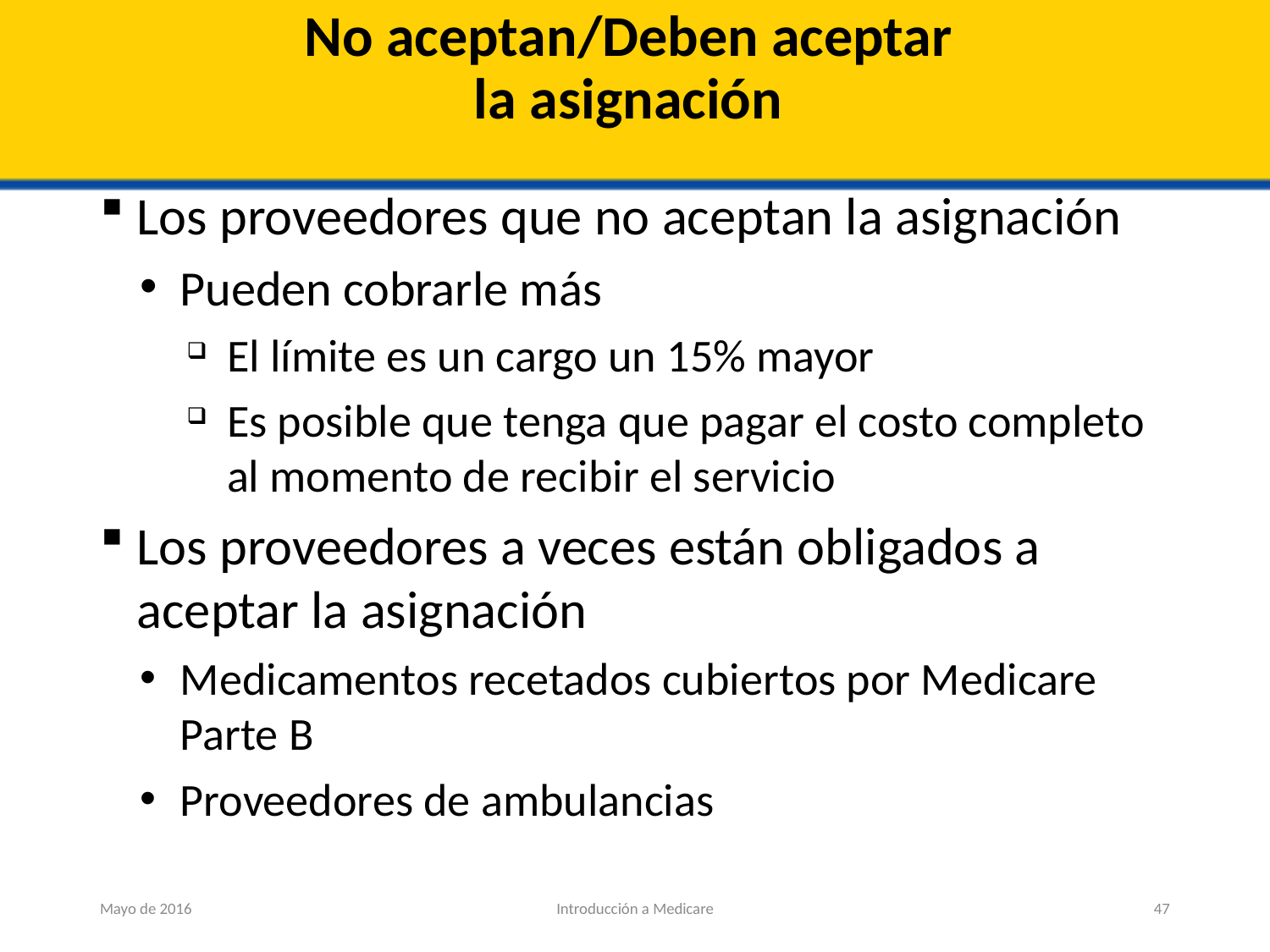

# No aceptan/Deben aceptar la asignación
Los proveedores que no aceptan la asignación
Pueden cobrarle más
El límite es un cargo un 15% mayor
Es posible que tenga que pagar el costo completo al momento de recibir el servicio
Los proveedores a veces están obligados a aceptar la asignación
Medicamentos recetados cubiertos por Medicare Parte B
Proveedores de ambulancias
Mayo de 2016
Introducción a Medicare
47